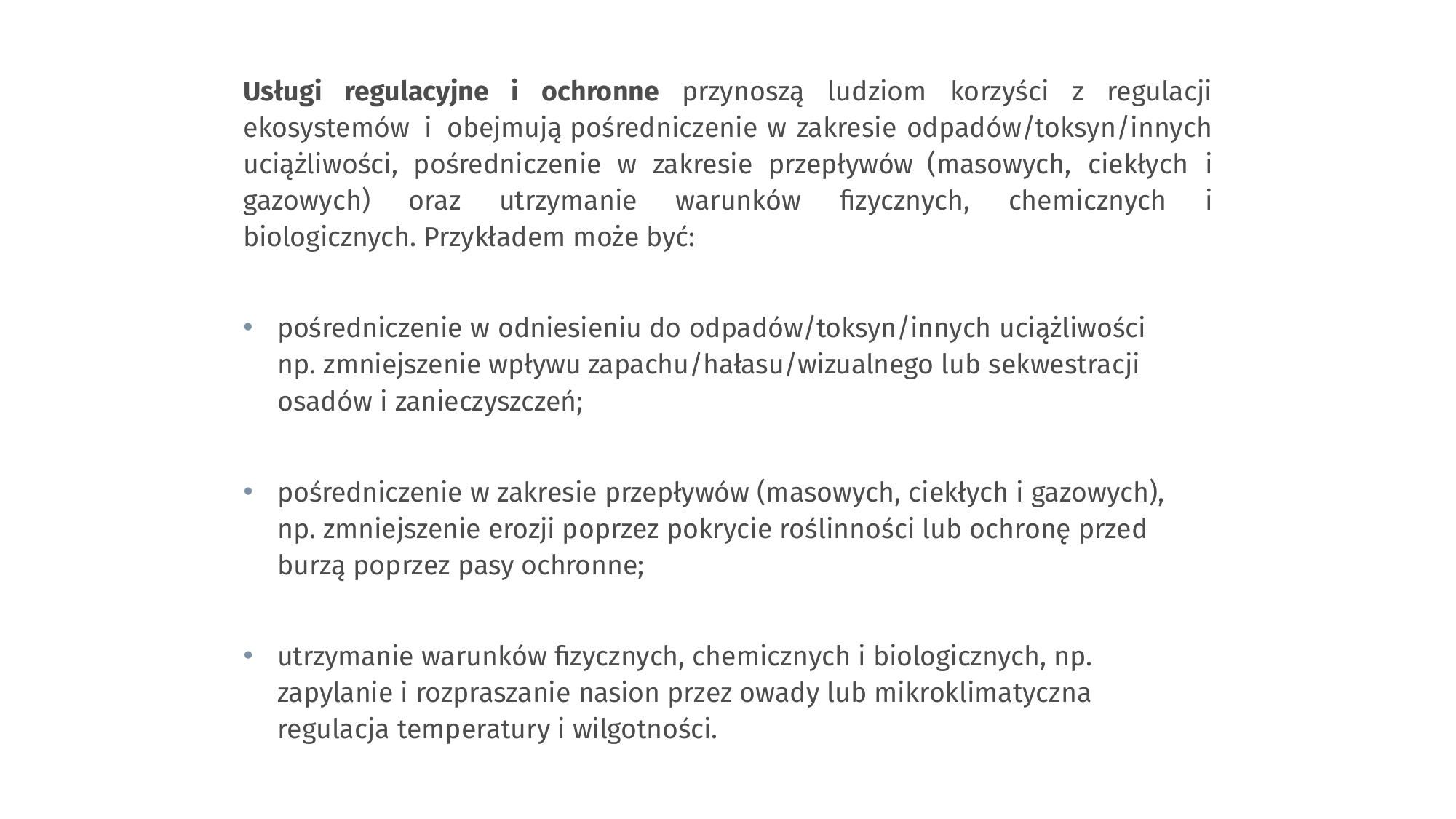

Usługi regulacyjne i ochronne przynoszą ludziom korzyści z regulacji ekosystemów i obejmują pośredniczenie w zakresie odpadów/toksyn/innych uciążliwości, pośredniczenie w zakresie przepływów (masowych, ciekłych i gazowych) oraz utrzymanie warunków fizycznych, chemicznych i biologicznych. Przykładem może być:

pośredniczenie w odniesieniu do odpadów/toksyn/innych uciążliwości np. zmniejszenie wpływu zapachu/hałasu/wizualnego lub sekwestracji osadów i zanieczyszczeń;

pośredniczenie w zakresie przepływów (masowych, ciekłych i gazowych), np. zmniejszenie erozji poprzez pokrycie roślinności lub ochronę przed burzą poprzez pasy ochronne;

utrzymanie warunków fizycznych, chemicznych i biologicznych, np. zapylanie i rozpraszanie nasion przez owady lub mikroklimatyczna regulacja temperatury i wilgotności.